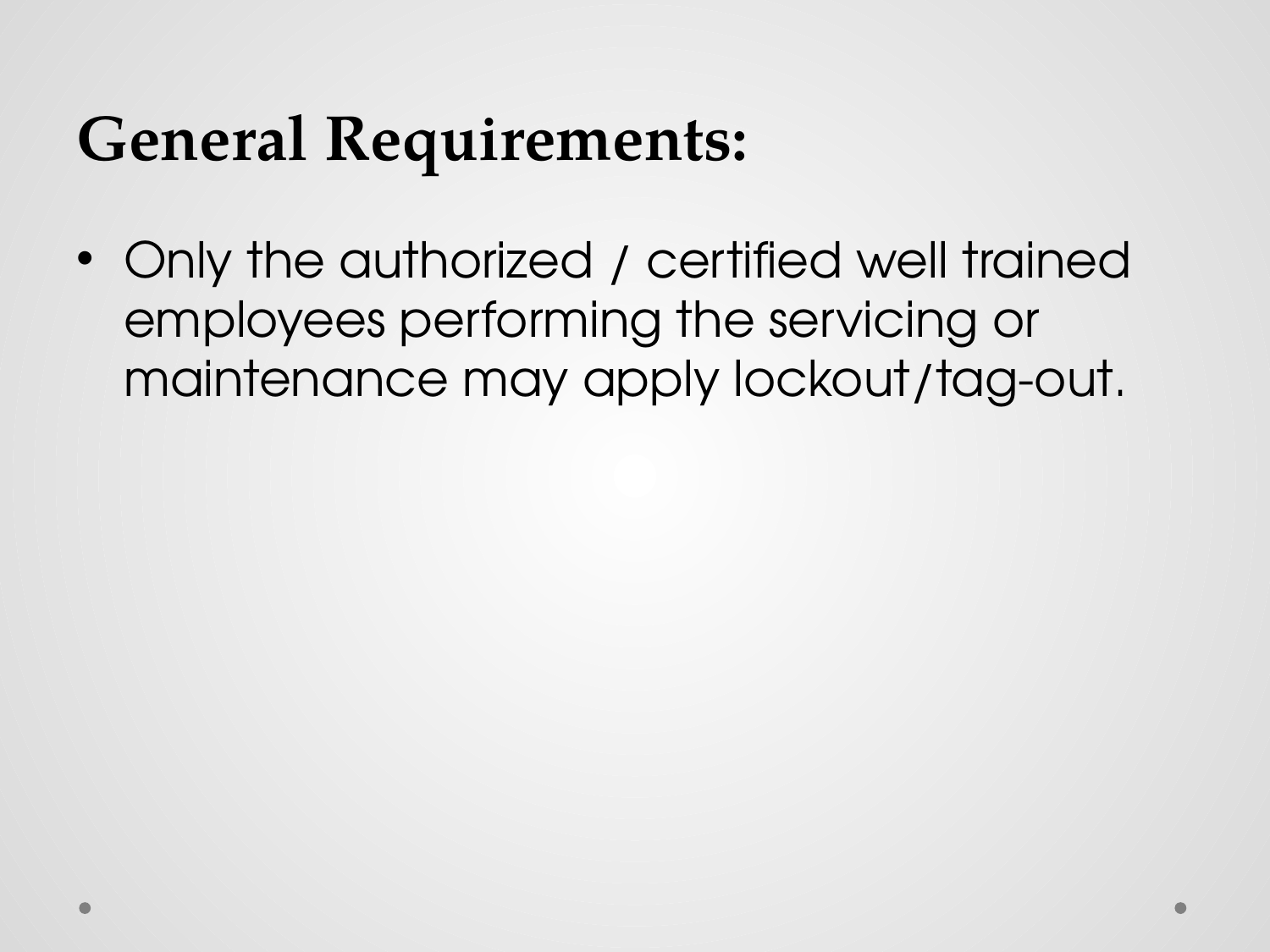

# General Requirements:
Only the authorized / certified well trained employees performing the servicing or maintenance may apply lockout/tag-out.